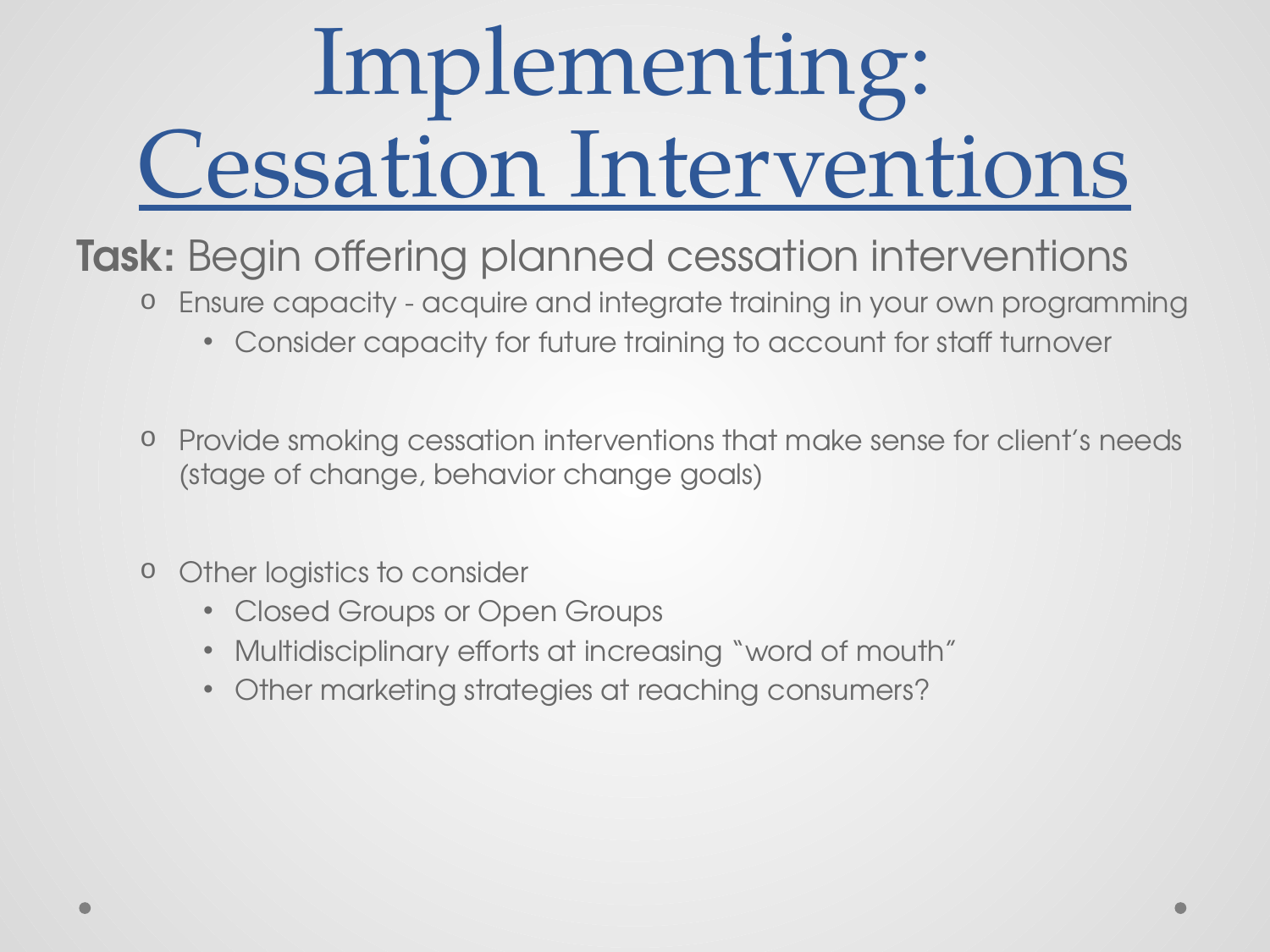

# Implementing: Cessation Interventions
Task: Begin offering planned cessation interventions
Ensure capacity - acquire and integrate training in your own programming
Consider capacity for future training to account for staff turnover

Provide smoking cessation interventions that make sense for client’s needs (stage of change, behavior change goals)

Other logistics to consider
Closed Groups or Open Groups
Multidisciplinary efforts at increasing “word of mouth”
Other marketing strategies at reaching consumers?